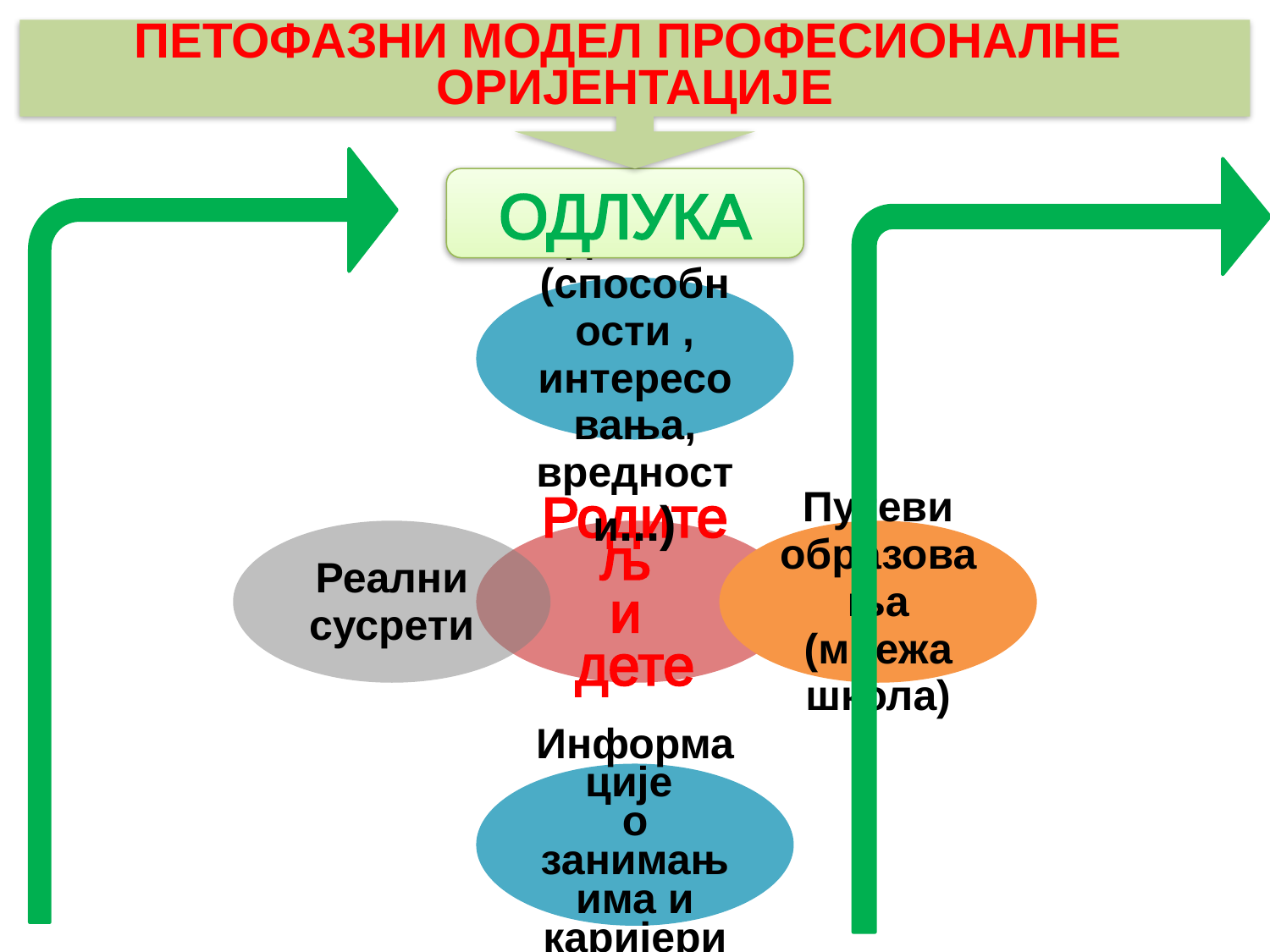

ПЕТОФАЗНИ МОДЕЛ ПРОФЕСИОНАЛНЕ
ОРИЈЕНТАЦИЈЕ

ОДЛУКА
и
дете
Путеви образовања (мрежа школа)
Информације
Реални сусрети